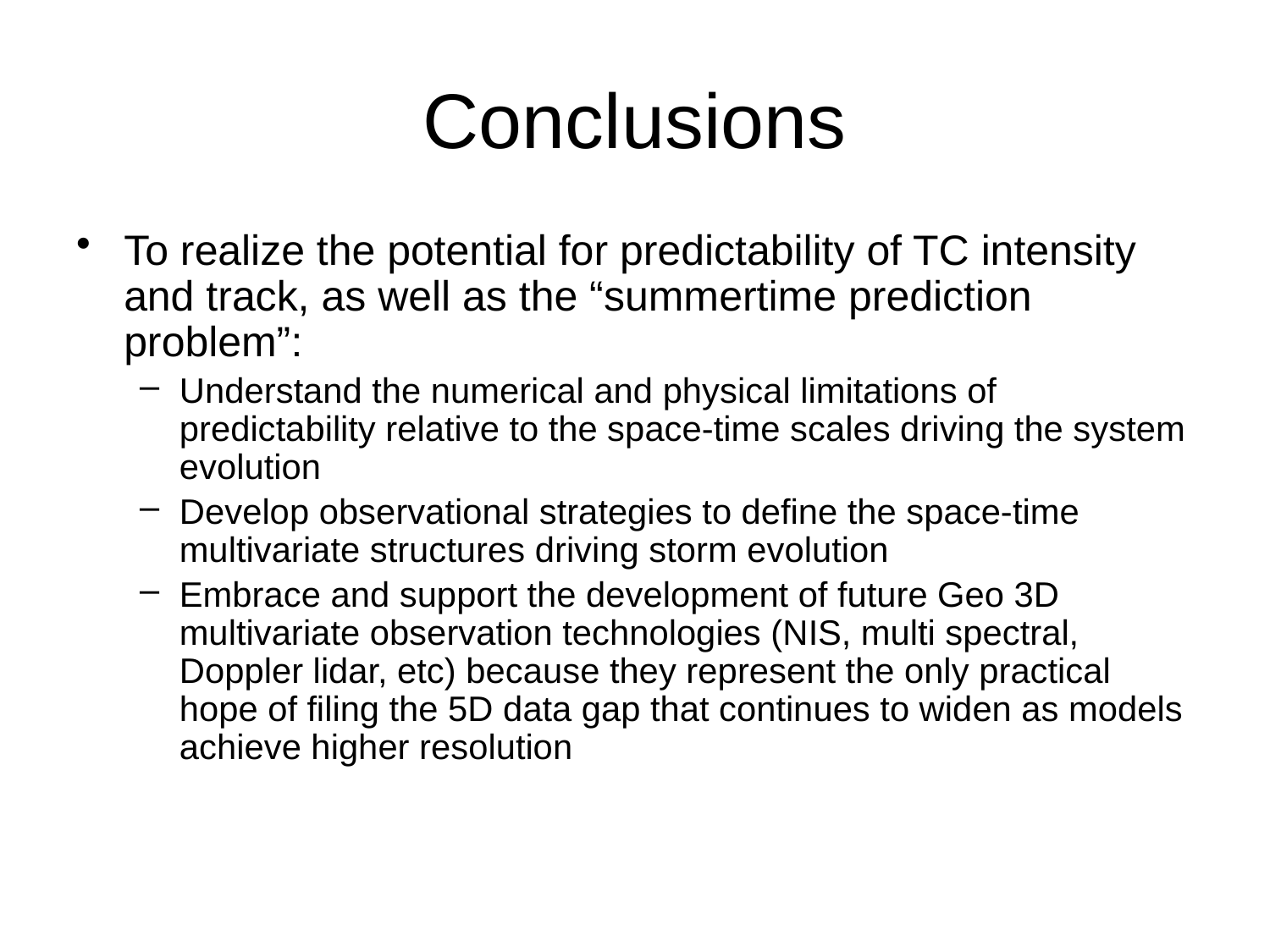

# Conclusions
To realize the potential for predictability of TC intensity and track, as well as the “summertime prediction problem”:
Understand the numerical and physical limitations of predictability relative to the space-time scales driving the system evolution
Develop observational strategies to define the space-time multivariate structures driving storm evolution
Embrace and support the development of future Geo 3D multivariate observation technologies (NIS, multi spectral, Doppler lidar, etc) because they represent the only practical hope of filing the 5D data gap that continues to widen as models achieve higher resolution